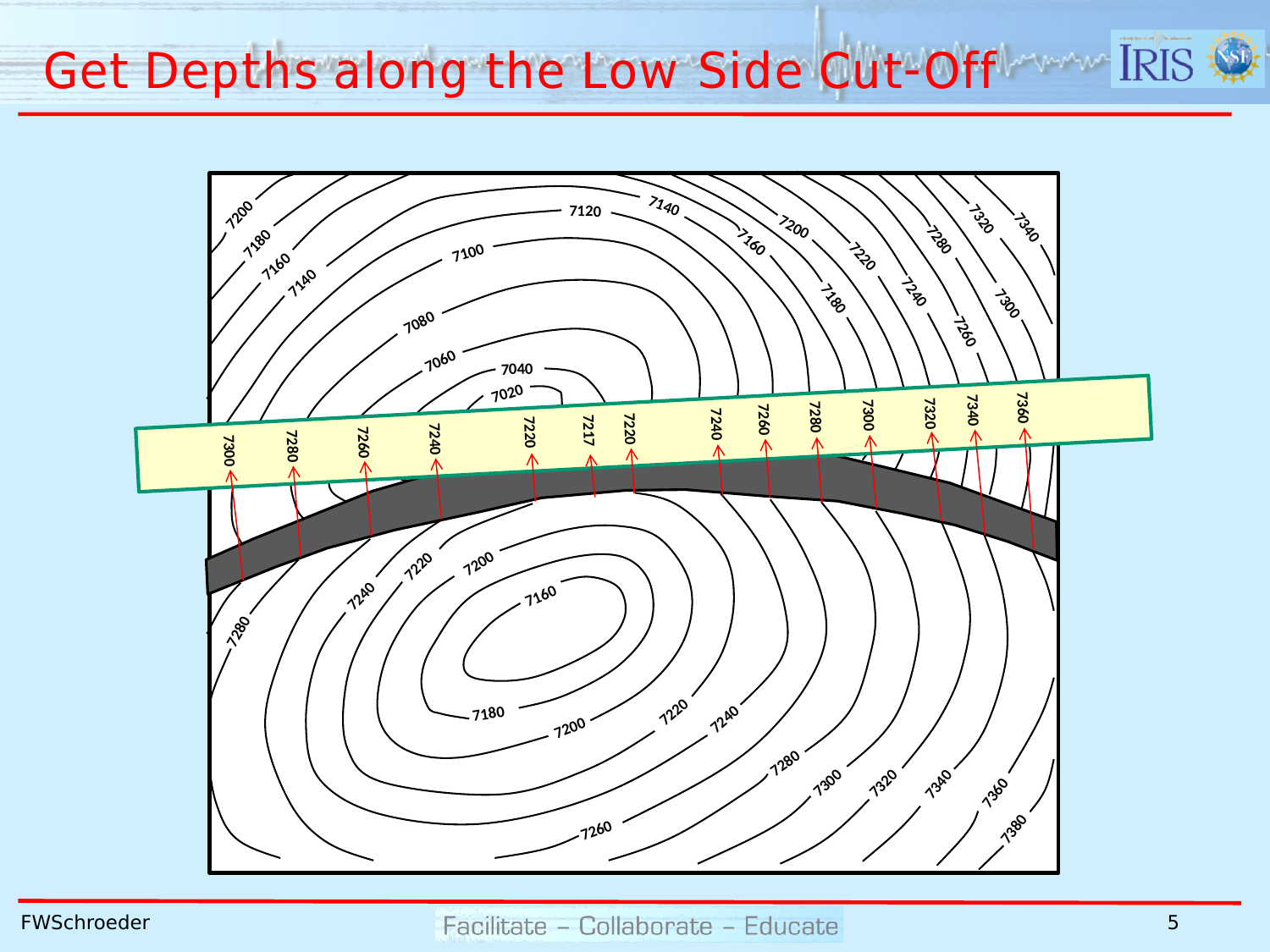

# Get Depths along the Low Side Cut-Off

7140
7120
7200
7320

7200
7340

7280
7160
7180

7100

7220

7160

7140
7240

7180

7300

7080

7260

7060
7040

7020

7360
7340
7320
7300
7280

7260
7240
7220
7217
7220
7240
7260
7280
7300

7200
7220

7160
7240

7280

7220
7180
7240
7200
7280

7300
7320
7340

7360

7380
7260